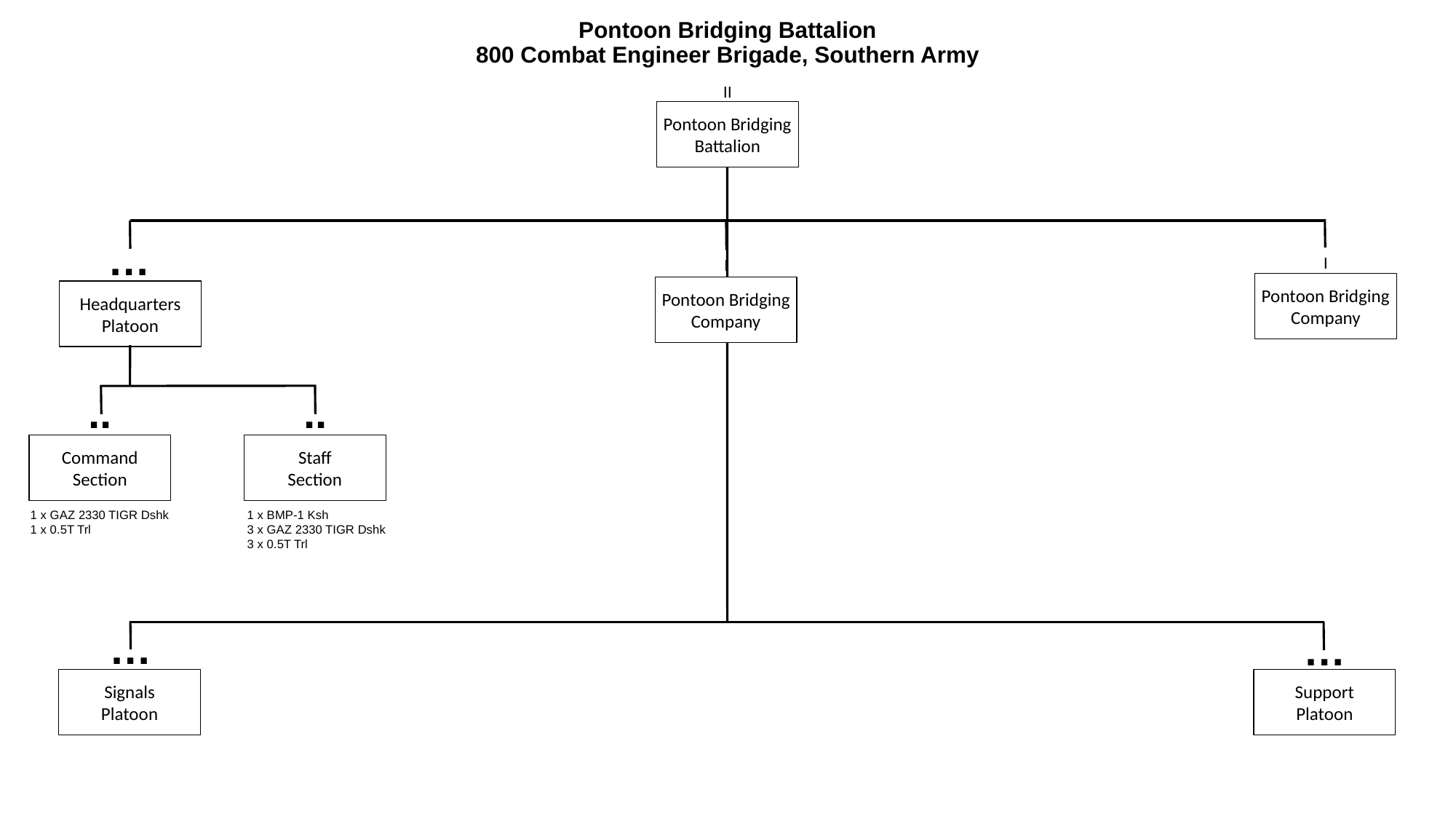

# Pontoon Bridging Battalion 800 Combat Engineer Brigade, Southern Army
II
Pontoon Bridging Battalion
…
I
I
Pontoon Bridging Company
Pontoon Bridging
Company
Headquarters
Platoon
..
..
Command
Section
Staff
Section
1 x GAZ 2330 TIGR Dshk
1 x 0.5T Trl
1 x BMP-1 Ksh
3 x GAZ 2330 TIGR Dshk
3 x 0.5T Trl
…
…
Signals
Platoon
Support
Platoon